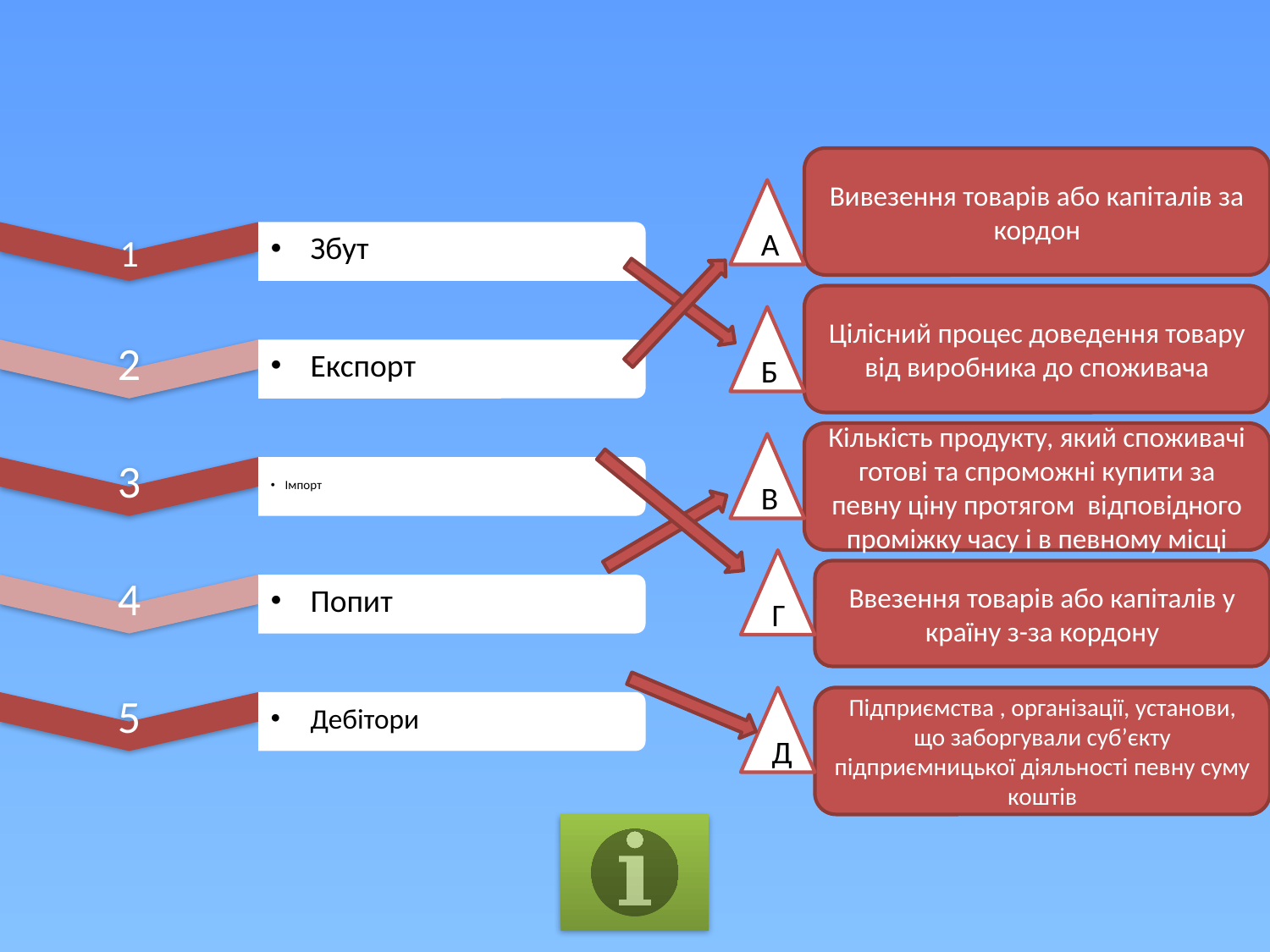

#
Вивезення товарів або капіталів за кордон
А
1
Збут
2
3
5
Дебітори
Попит
4
Імпорт
Експорт
Цілісний процес доведення товару від виробника до споживача

Б
Кількість продукту, який споживачі готові та спроможні купити за певну ціну протягом  відповідного проміжку часу і в певному місці
В

Г
Ввезення товарів або капіталів у країну з-за кордону
Д
Підприємства , організації, установи, що заборгували суб’єкту підприємницької діяльності певну суму коштів